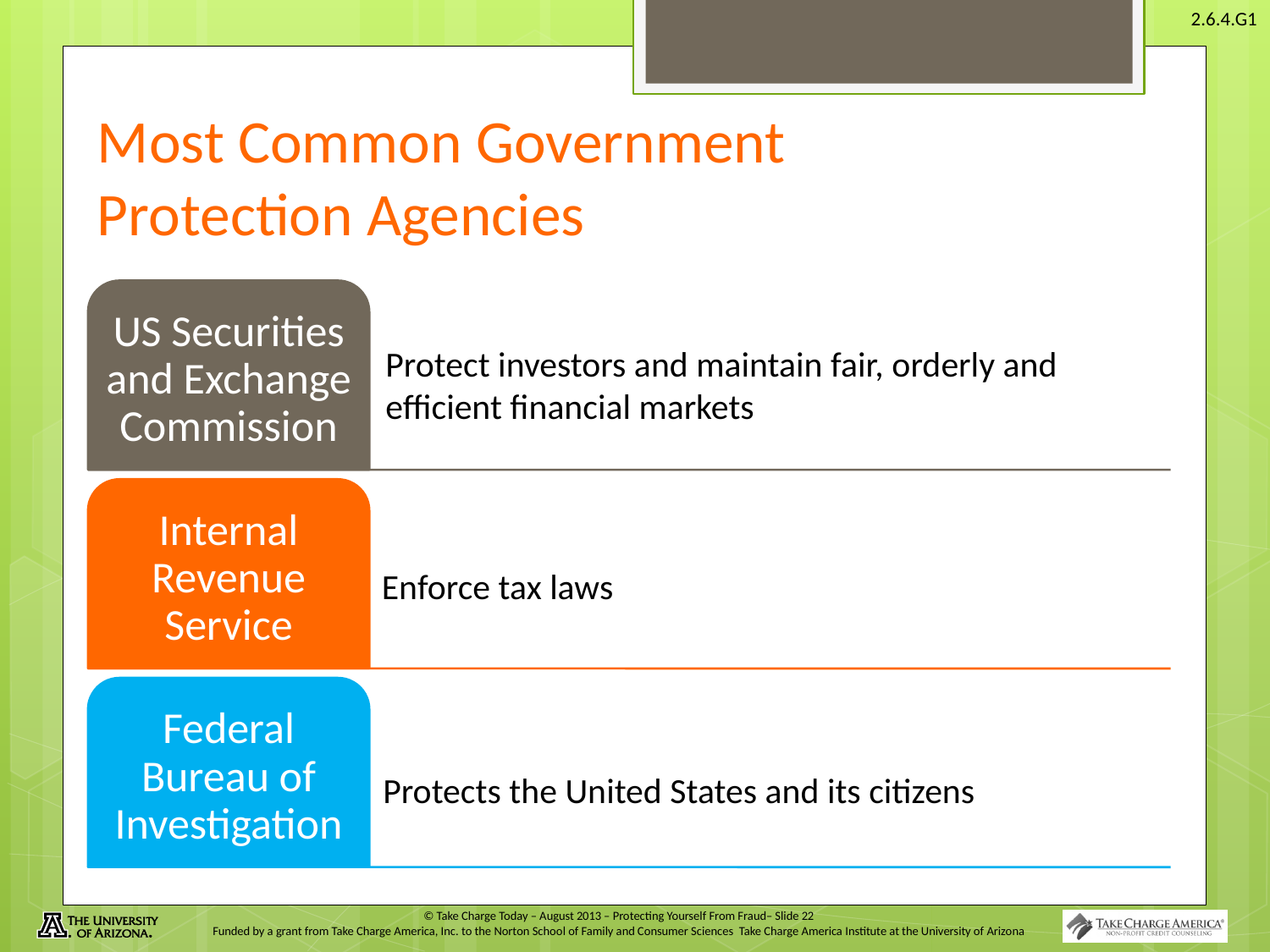

# Most Common Government Protection Agencies

US Securities and Exchange Commission

Internal Revenue Service
Federal Bureau of Investigation
Protect investors and maintain fair, orderly and efficient financial markets
Enforce tax laws
Protects the United States and its citizens